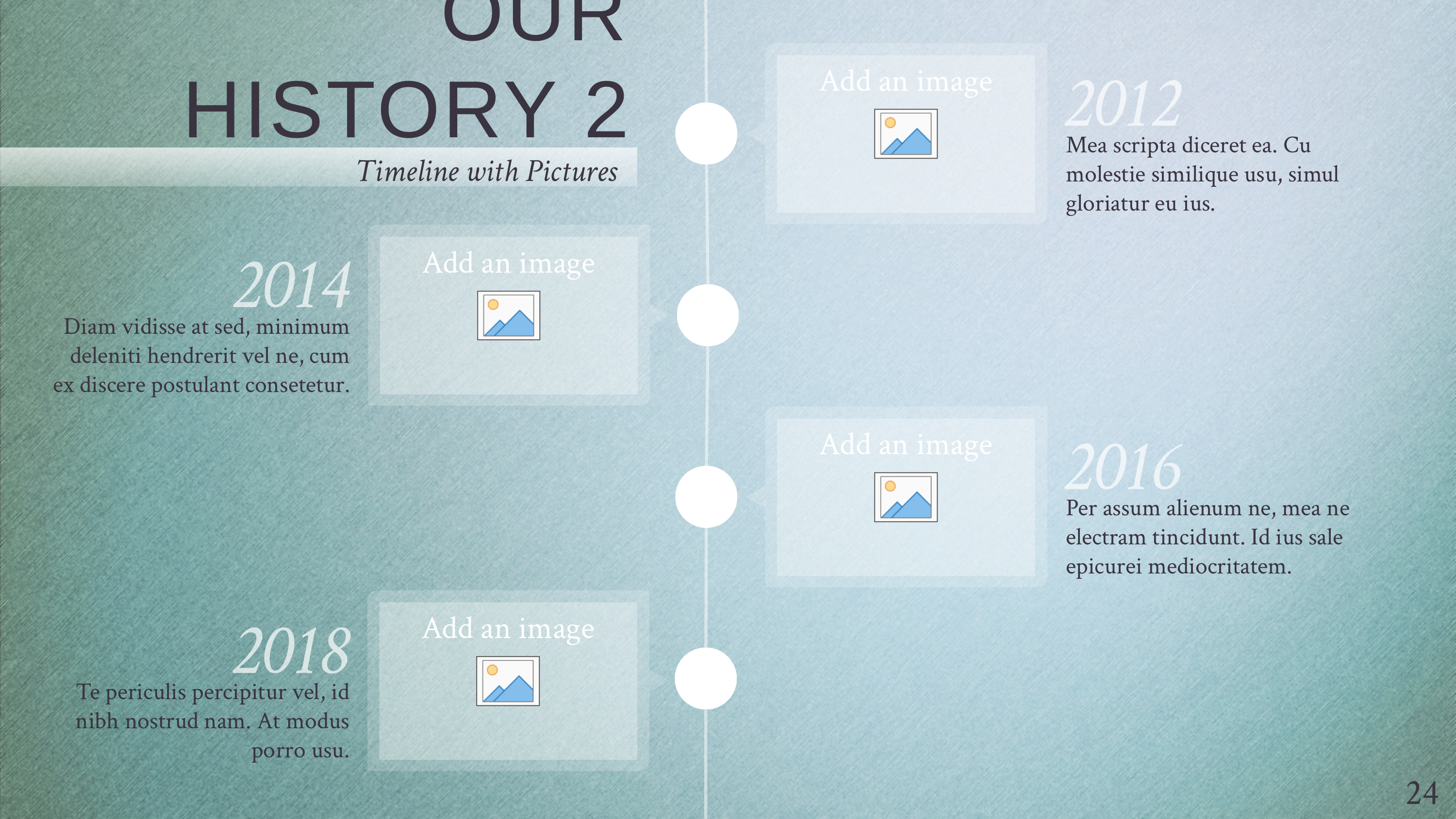

# OUR HISTORY 2

2012
Mea scripta diceret ea. Cu molestie similique usu, simul gloriatur eu ius.

Timeline with Pictures

2014
Diam vidisse at sed, minimum deleniti hendrerit vel ne, cum ex discere postulant consetetur.

2016
Per assum alienum ne, mea ne electram tincidunt. Id ius sale epicurei mediocritatem.

2018
Te periculis percipitur vel, id nibh nostrud nam. At modus porro usu.
24